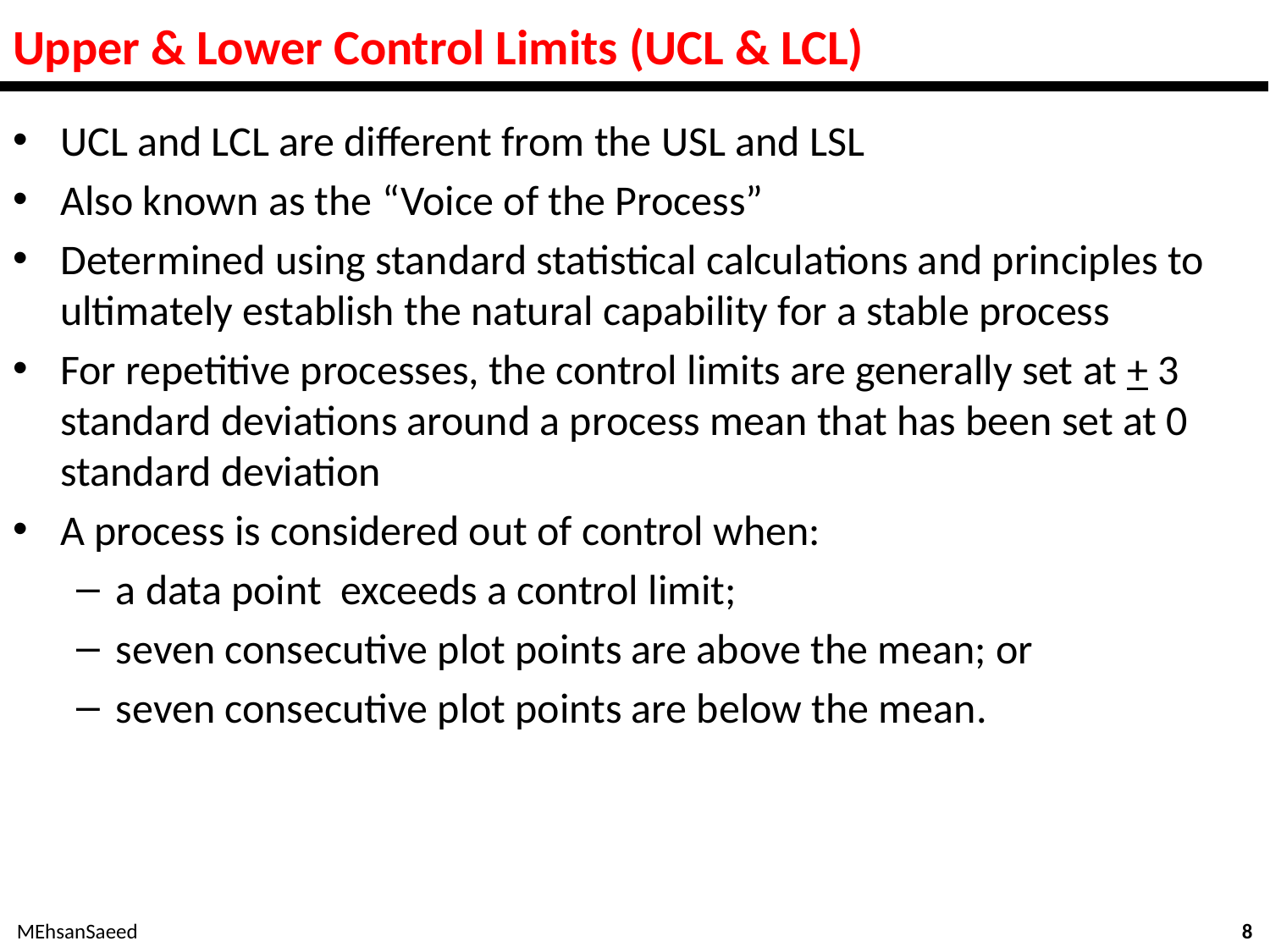

# Upper & Lower Control Limits (UCL & LCL)
UCL and LCL are different from the USL and LSL
Also known as the “Voice of the Process”
Determined using standard statistical calculations and principles to ultimately establish the natural capability for a stable process
For repetitive processes, the control limits are generally set at + 3 standard deviations around a process mean that has been set at 0 standard deviation
A process is considered out of control when:
a data point  exceeds a control limit;
seven consecutive plot points are above the mean; or
seven consecutive plot points are below the mean.
MEhsanSaeed
8